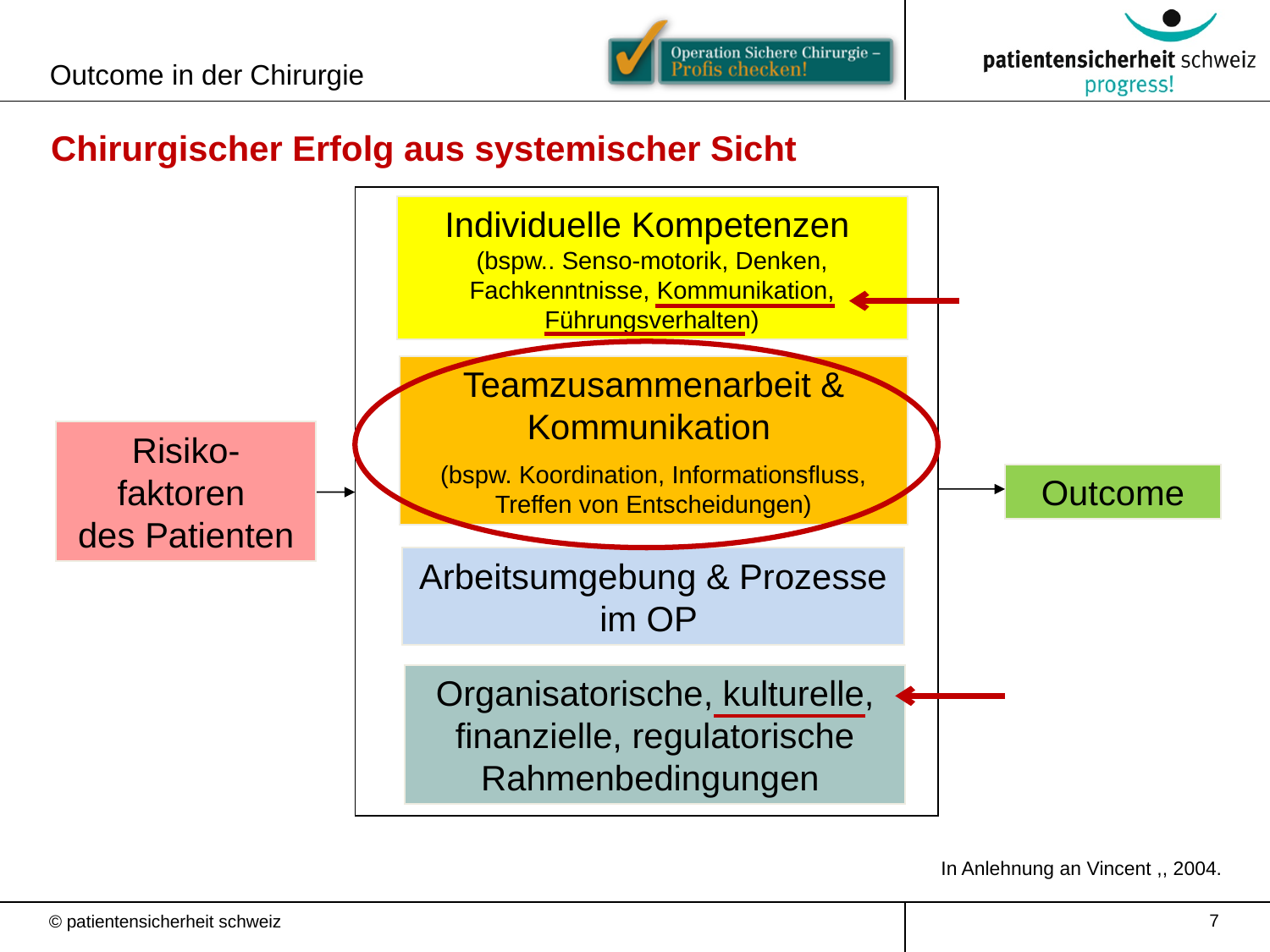

Outcome in der Chirurgie
Chirurgischer Erfolg aus systemischer Sicht

Individuelle Kompetenzen
(bspw.. Senso-motorik, Denken, Fachkenntnisse, Kommunikation, Führungsverhalten)

Teamzusammenarbeit & Kommunikation
(bspw. Koordination, Informationsfluss, Treffen von Entscheidungen)
Risiko-faktoren
des Patienten
Outcome

Arbeitsumgebung & Prozesse im OP
Organisatorische, kulturelle, finanzielle, regulatorische Rahmenbedingungen
In Anlehnung an Vincent ,, 2004.
7
© patientensicherheit schweiz